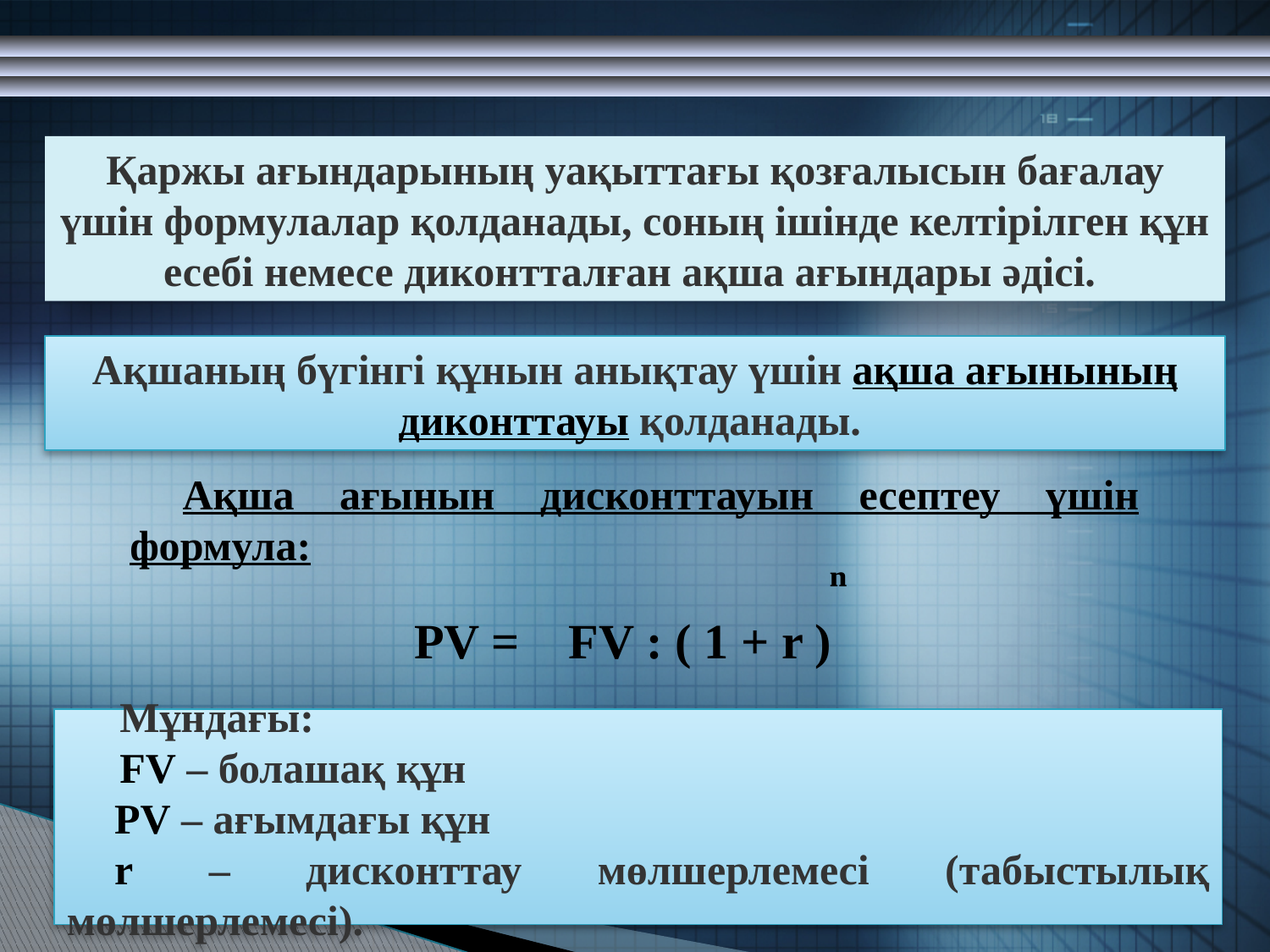

Қаржы ағындарының уақыттағы қозғалысын бағалау үшін формулалар қолданады, соның ішінде келтірілген құн есебі немесе диконтталған ақша ағындары әдісі.
Ақшаның бүгінгі құнын анықтау үшін ақша ағынының диконттауы қолданады.
Ақша ағынын дисконттауын есептеу үшін формула:
| ⁿ |  |
| --- | --- |
| PV = FV : ( 1 + r ) |  |
|  |  |
Мұндағы:
FV – болашақ құн
PV – ағымдағы құн
r – дисконттау мөлшерлемесі (табыстылық мөлшерлемесі).